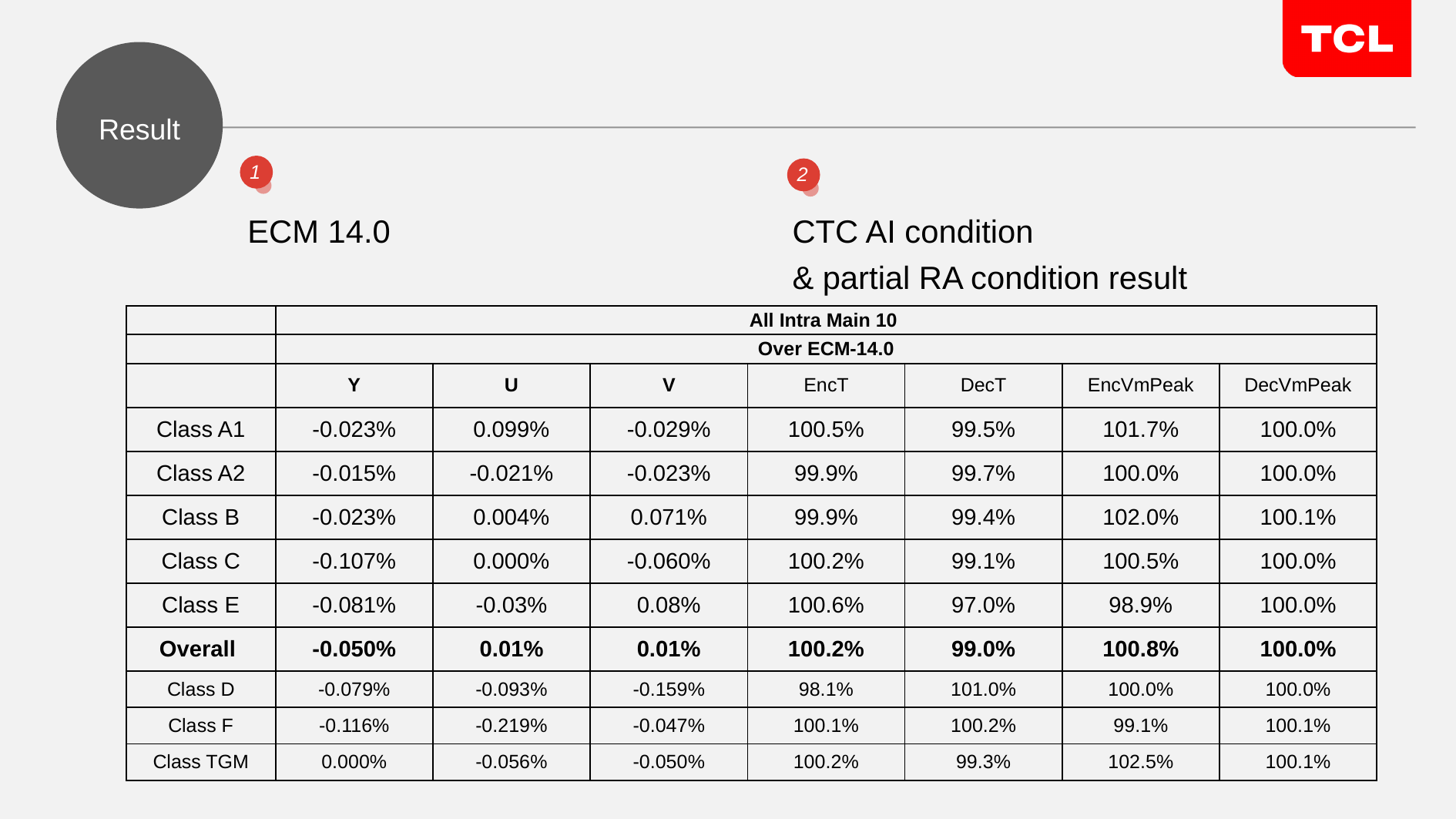

Result

1
2

ECM 14.0
CTC AI condition
& partial RA condition result
|  | All Intra Main 10 |  |  |  |  |  |  |
| --- | --- | --- | --- | --- | --- | --- | --- |
|  | Over ECM-14.0 |  |  |  |  |  |  |
|  | Y | U | V | EncT | DecT | EncVmPeak | DecVmPeak |
| Class A1 | -0.023% | 0.099% | -0.029% | 100.5% | 99.5% | 101.7% | 100.0% |
| Class A2 | -0.015% | -0.021% | -0.023% | 99.9% | 99.7% | 100.0% | 100.0% |
| Class B | -0.023% | 0.004% | 0.071% | 99.9% | 99.4% | 102.0% | 100.1% |
| Class C | -0.107% | 0.000% | -0.060% | 100.2% | 99.1% | 100.5% | 100.0% |
| Class E | -0.081% | -0.03% | 0.08% | 100.6% | 97.0% | 98.9% | 100.0% |
| Overall | -0.050% | 0.01% | 0.01% | 100.2% | 99.0% | 100.8% | 100.0% |
| Class D | -0.079% | -0.093% | -0.159% | 98.1% | 101.0% | 100.0% | 100.0% |
| Class F | -0.116% | -0.219% | -0.047% | 100.1% | 100.2% | 99.1% | 100.1% |
| Class TGM | 0.000% | -0.056% | -0.050% | 100.2% | 99.3% | 102.5% | 100.1% |